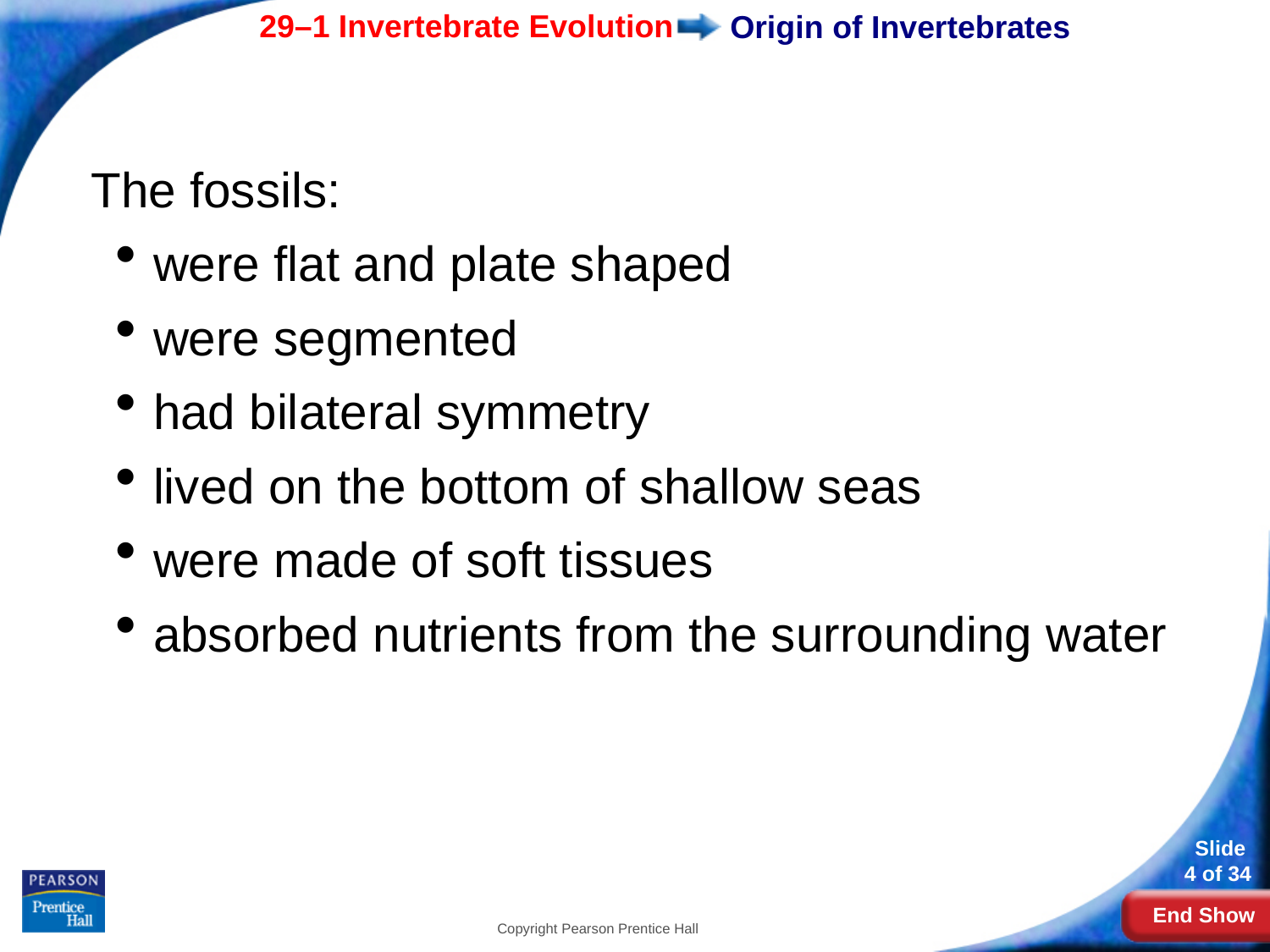

# Origin of Invertebrates
The fossils:
were flat and plate shaped
were segmented
had bilateral symmetry
lived on the bottom of shallow seas
were made of soft tissues
absorbed nutrients from the surrounding water
Copyright Pearson Prentice Hall